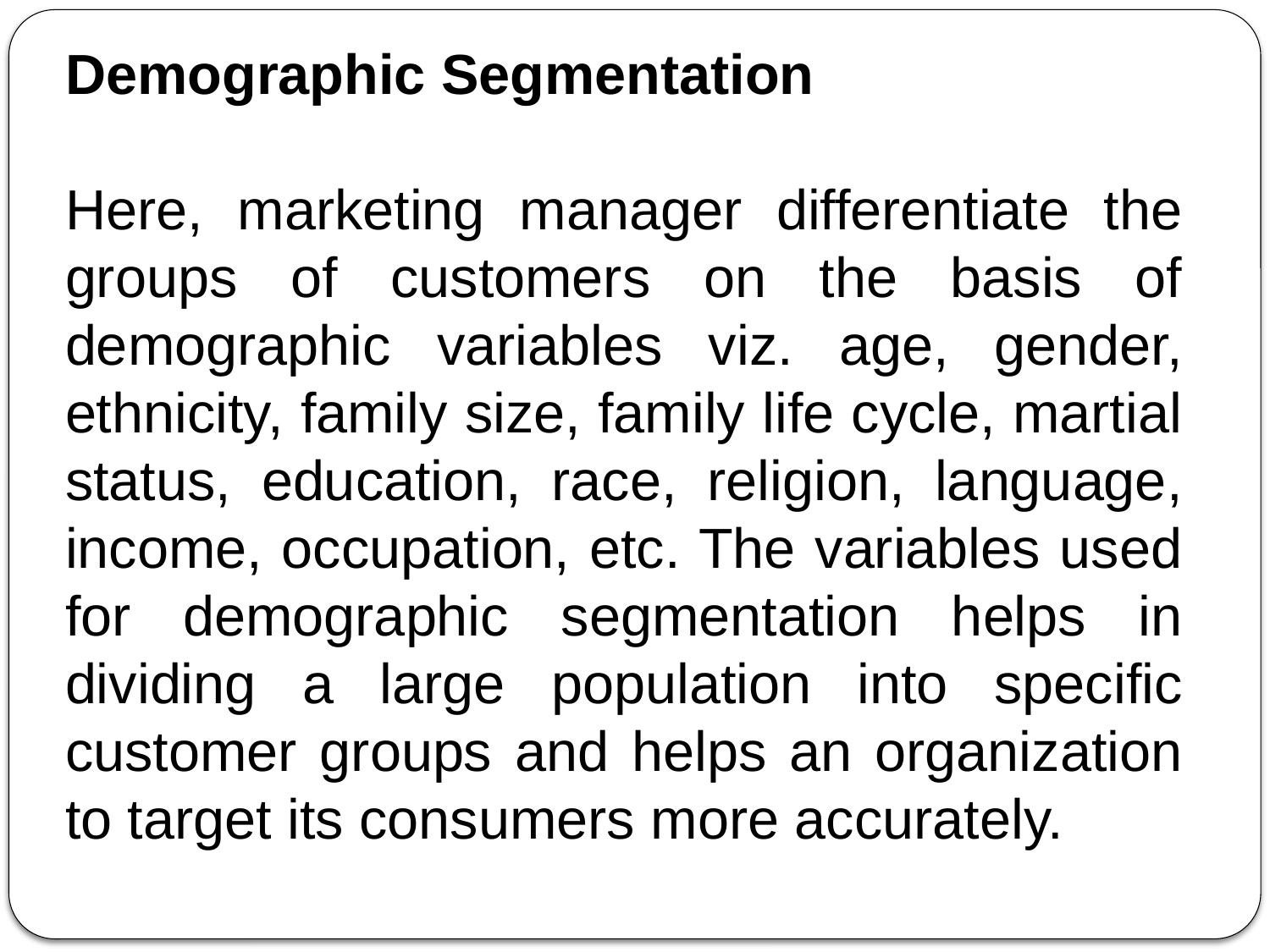

Demographic Segmentation

Here, marketing manager differentiate the groups of customers on the basis of demographic variables viz. age, gender, ethnicity, family size, family life cycle, martial status, education, race, religion, language, income, occupation, etc. The variables used for demographic segmentation helps in dividing a large population into specific customer groups and helps an organization to target its consumers more accurately.